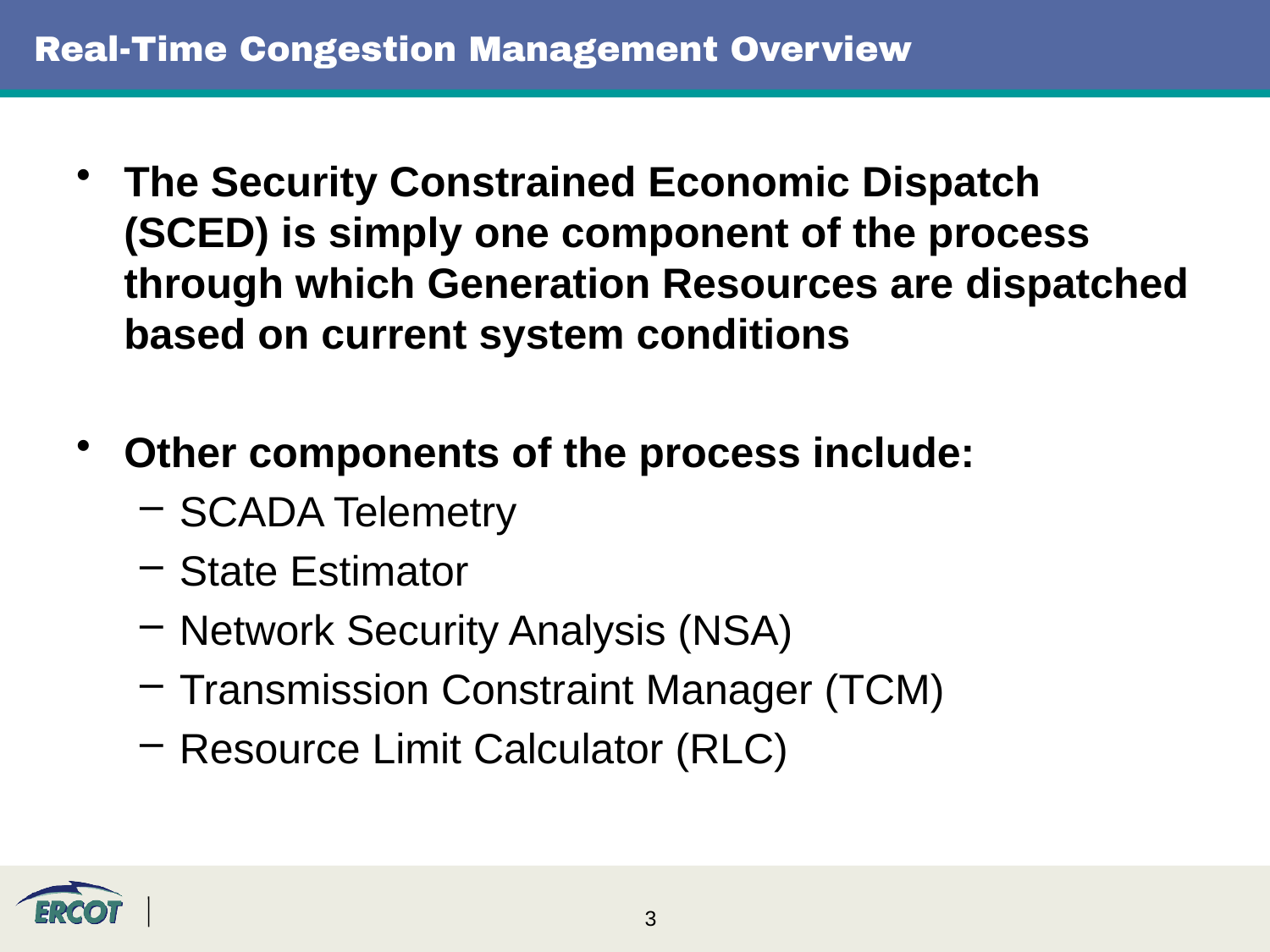

# Real-Time Congestion Management Overview
The Security Constrained Economic Dispatch (SCED) is simply one component of the process through which Generation Resources are dispatched based on current system conditions

Other components of the process include:
SCADA Telemetry
State Estimator
Network Security Analysis (NSA)
Transmission Constraint Manager (TCM)
Resource Limit Calculator (RLC)